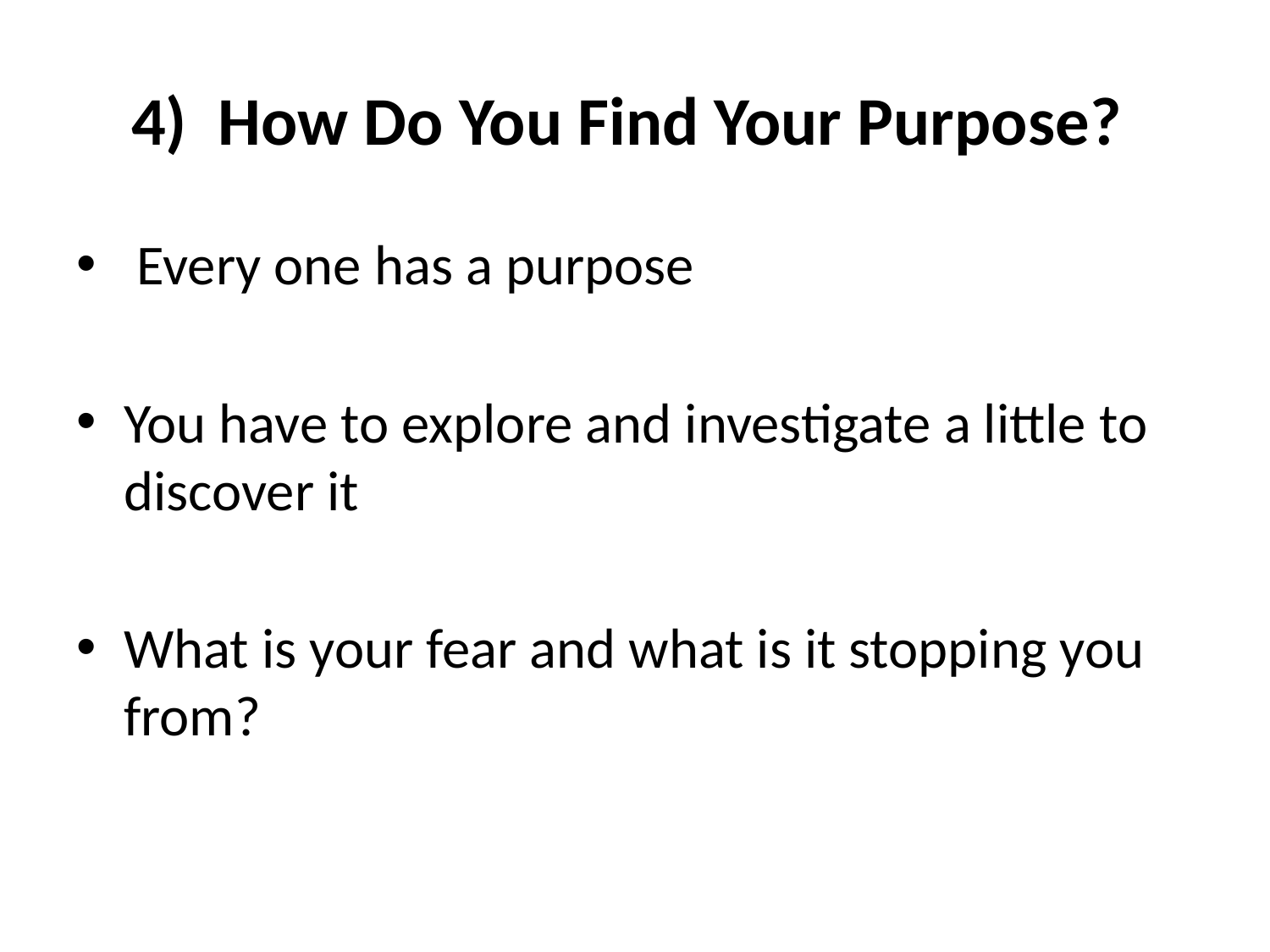

# 4)  How Do You Find Your Purpose?
 Every one has a purpose

You have to explore and investigate a little to discover it

What is your fear and what is it stopping you from?